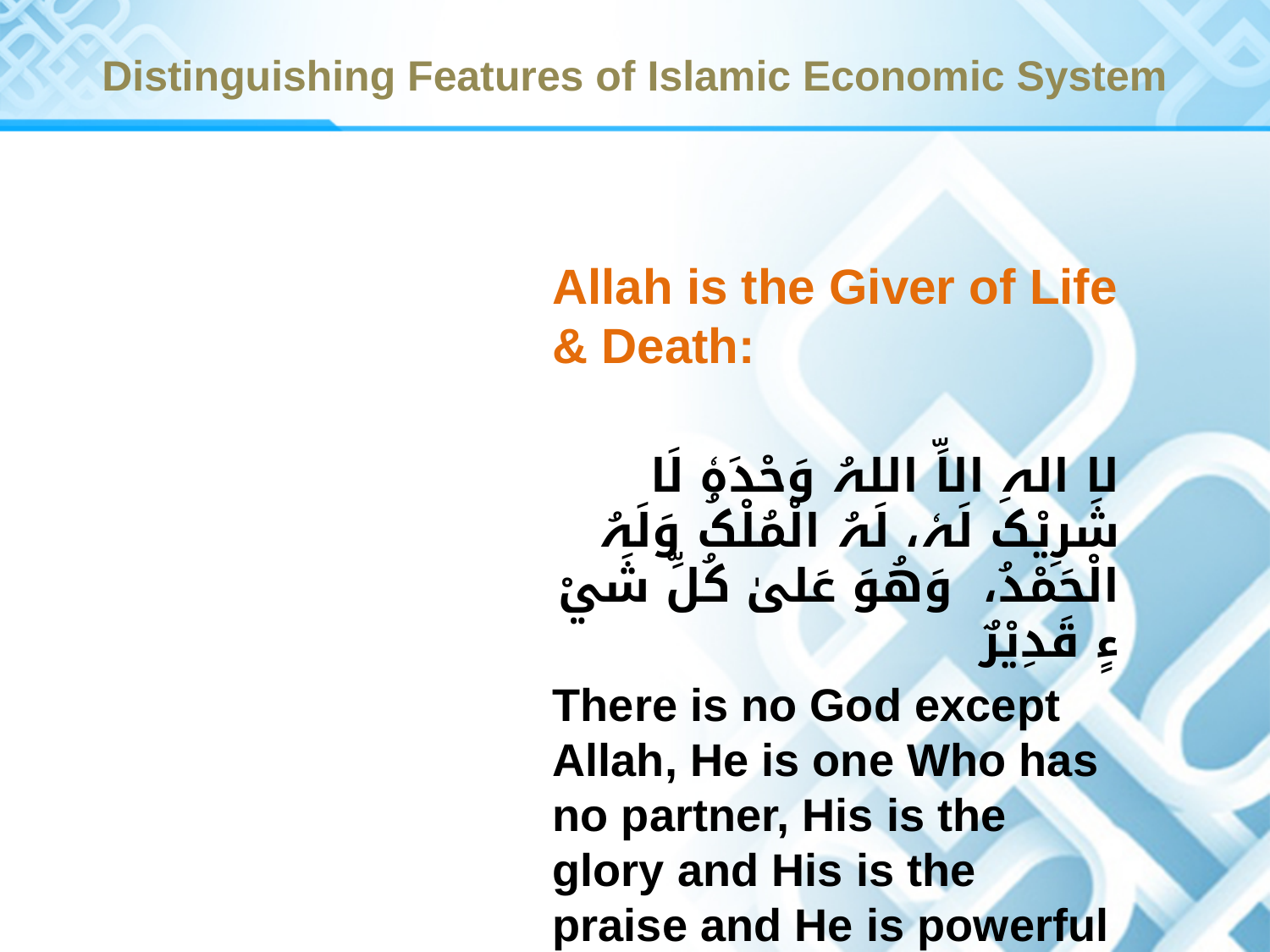

Distinguishing Features of Islamic Economic System
Allah is the Giver of Life & Death:

لا الہ الاِّ اللہُ وَحْدَہٗ لَا شَرِیْکَ لَہٗ، لَہُ الْمُلْکُ وَلَہُ الْحَمْدُ،  وَھُوَ عَلیٰ کُلِّ شَيْ ءٍ قَدِیْرٌ
There is no God except Allah, He is one Who has no partner, His is the glory and His is the praise and He is powerful over everything